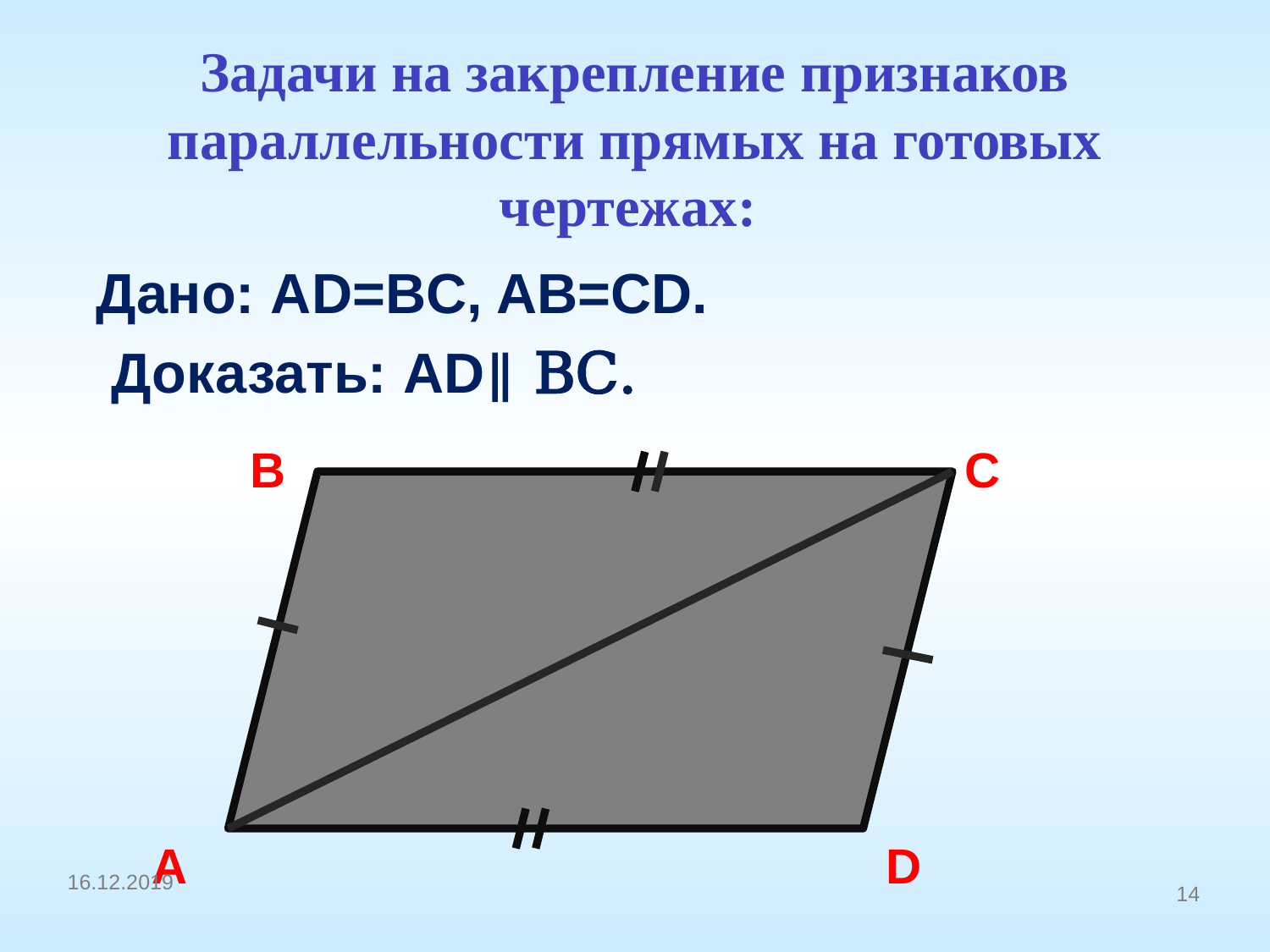

Задачи на закрепление признаков параллельности прямых на готовых чертежах:
Дано: AD=BC, AB=CD.
 Доказать: AD  ⃦ BC.
B
C

A
D
16.12.2019
14